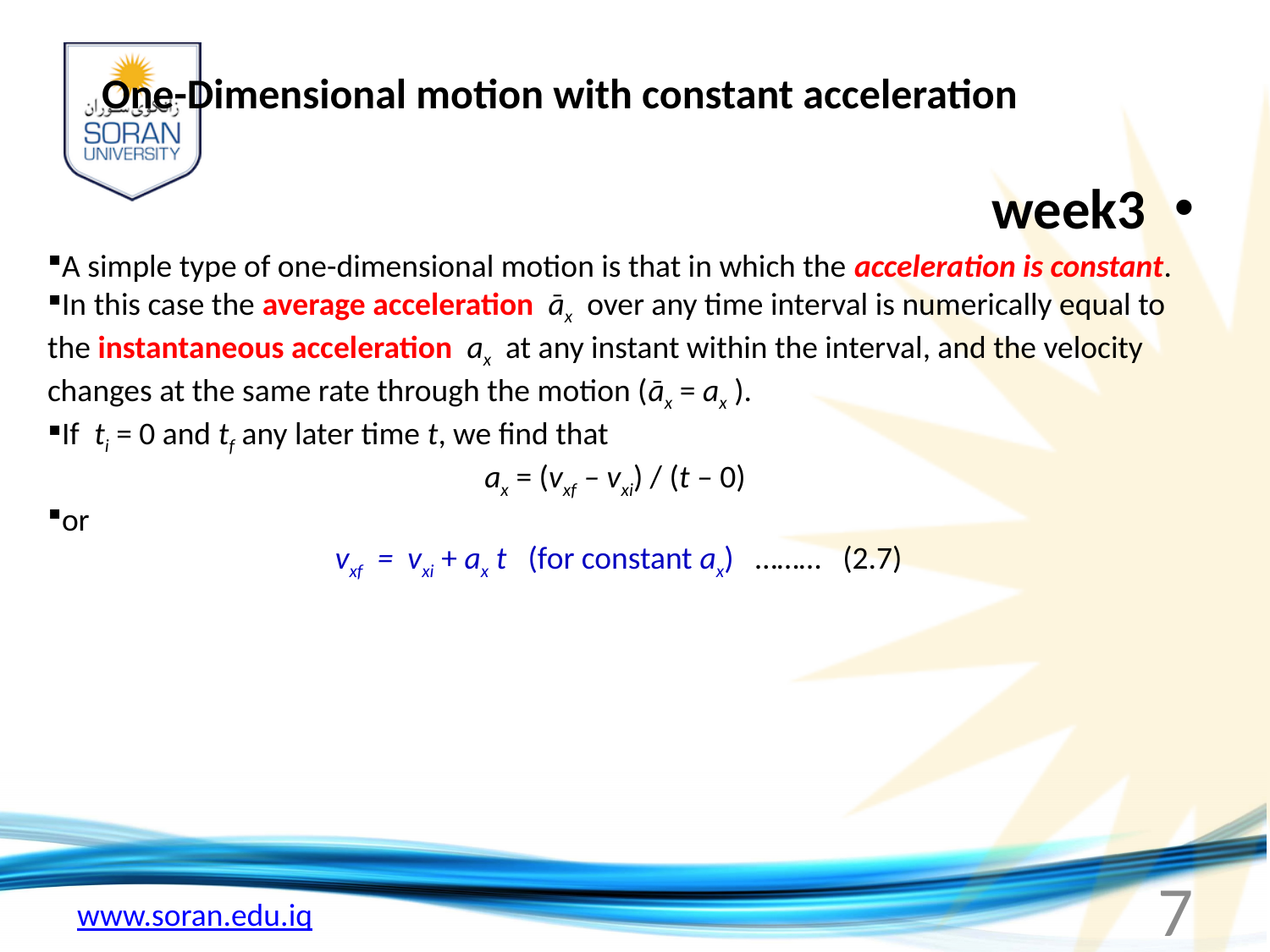

# One-Dimensional motion with constant acceleration
week3

A simple type of one-dimensional motion is that in which the acceleration is constant.
In this case the average acceleration  āx  over any time interval is numerically equal to the instantaneous acceleration  ax  at any instant within the interval, and the velocity changes at the same rate through the motion (āx = ax ).
If  ti = 0 and tf any later time t, we find that
ax = (vxf – vxi) / (t – 0)
or
 vxf  =  vxi + ax t   (for constant ax)   ………   (2.7)

7